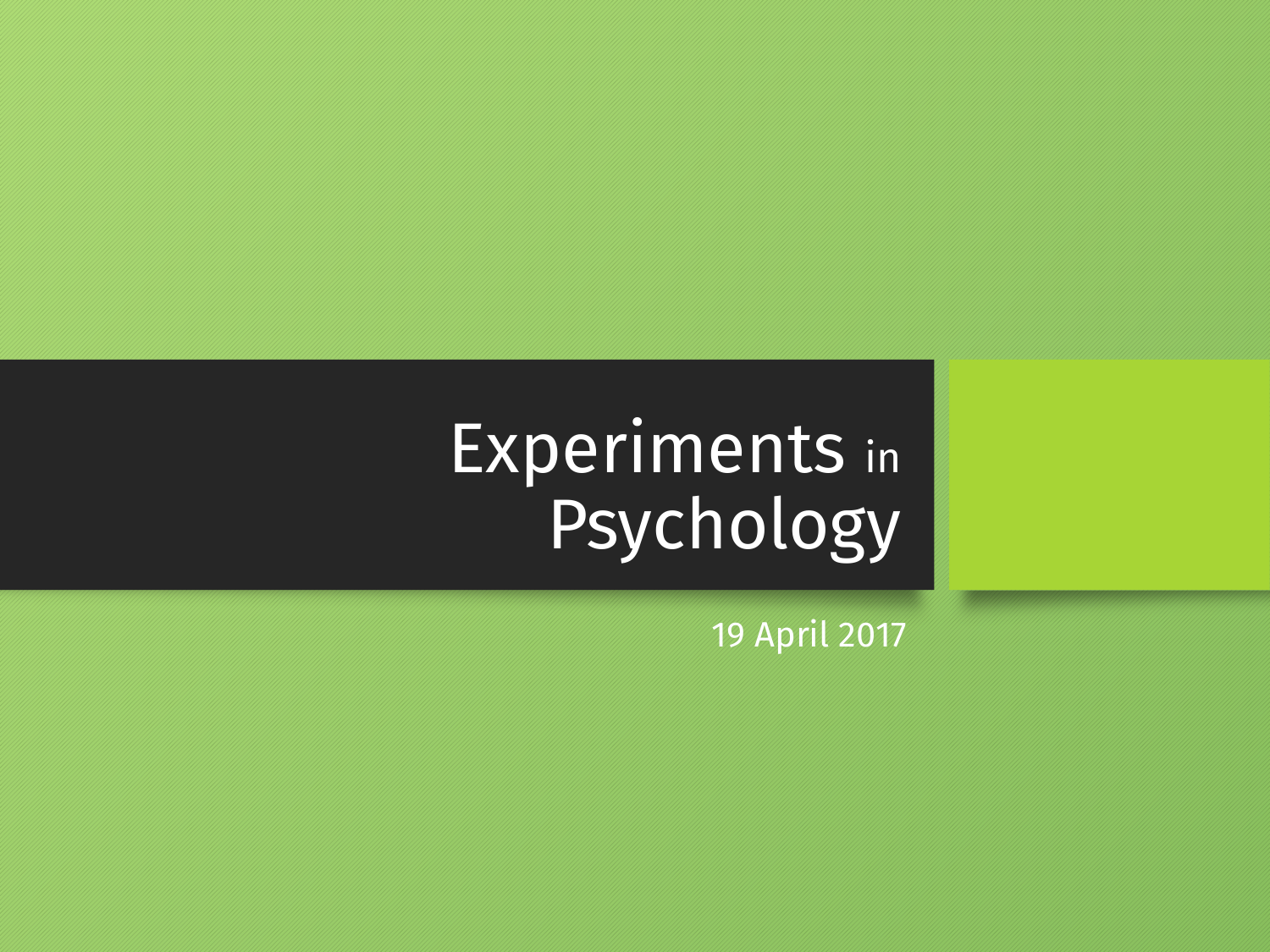

# Experiments in Psychology
19 April 2017